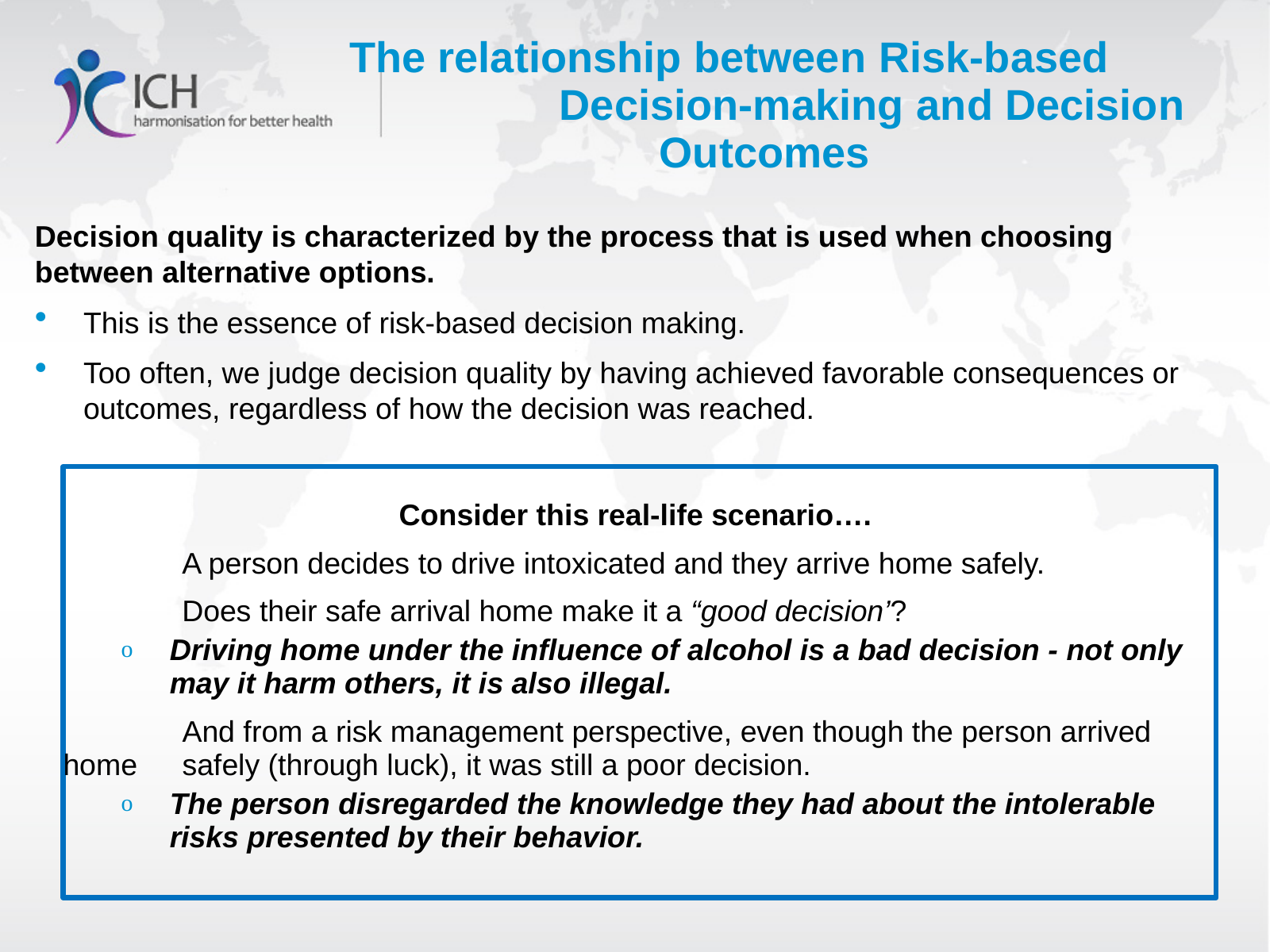

# The relationship between Risk-based                         Decision-making and Decision Outcomes
Decision quality is characterized by the process that is used when choosing between alternative options.
This is the essence of risk-based decision making.
Too often, we judge decision quality by having achieved favorable consequences or outcomes, regardless of how the decision was reached.

Consider this real-life scenario….
	A person decides to drive intoxicated and they arrive home safely.
	Does their safe arrival home make it a “good decision’?
Driving home under the influence of alcohol is a bad decision - not only may it harm others, it is also illegal.
	And from a risk management perspective, even though the person arrived home 	safely (through luck), it was still a poor decision.
The person disregarded the knowledge they had about the intolerable risks presented by their behavior.